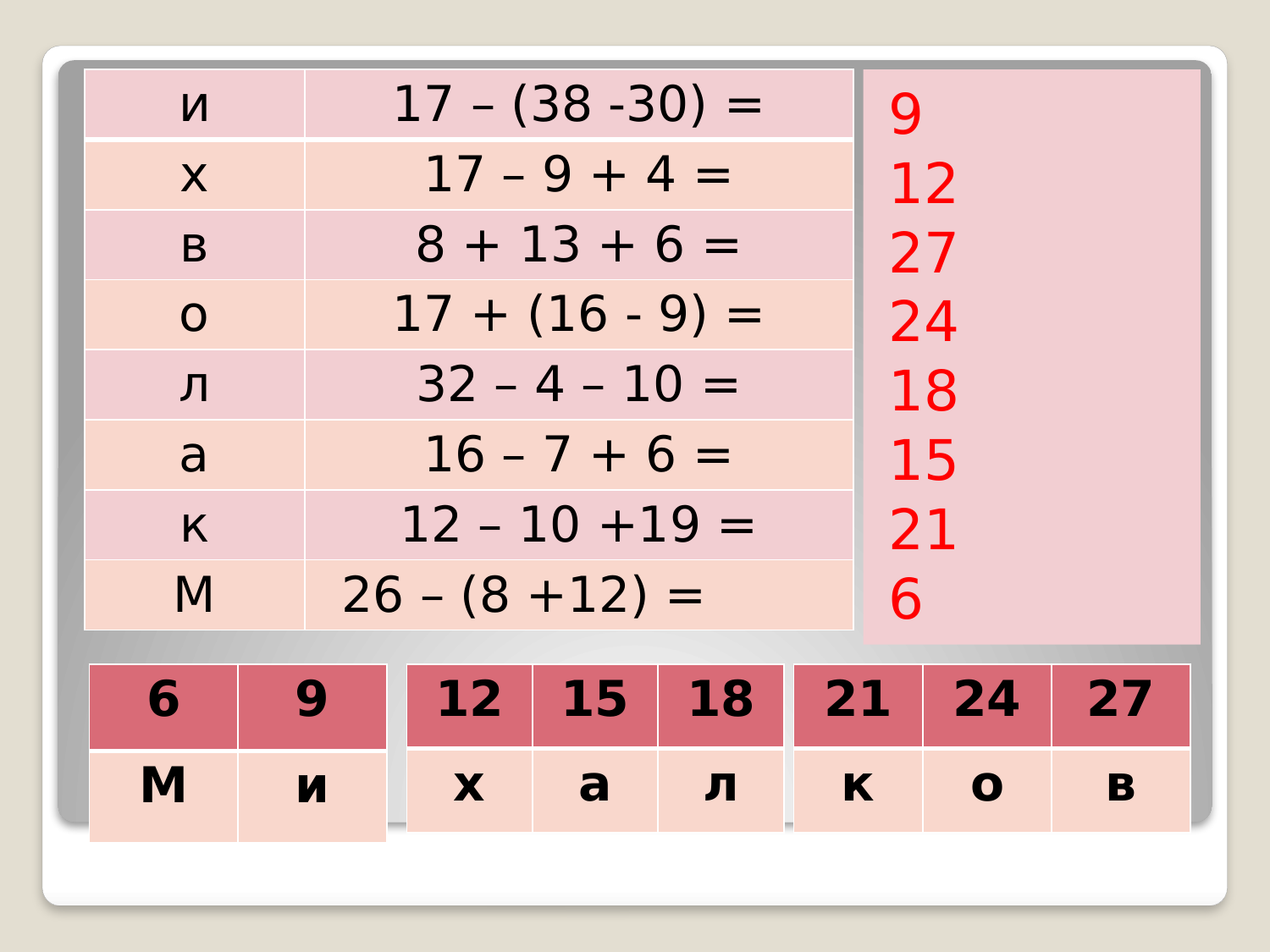

9
12
27
24
18
15
21
6
| и | 17 – (38 -30) = |
| --- | --- |
| х | 17 – 9 + 4 = |
| в | 8 + 13 + 6 = |
| о | 17 + (16 - 9) = |
| л | 32 – 4 – 10 = |
| а | 16 – 7 + 6 = |
| к | 12 – 10 +19 = |
| М | 26 – (8 +12) = |
#
| 6 | 9 |
| --- | --- |
| М | и |

| 12 | 15 | 18 |
| --- | --- | --- |
| х | а | л |

| 21 | 24 | 27 |
| --- | --- | --- |
| к | о | в |